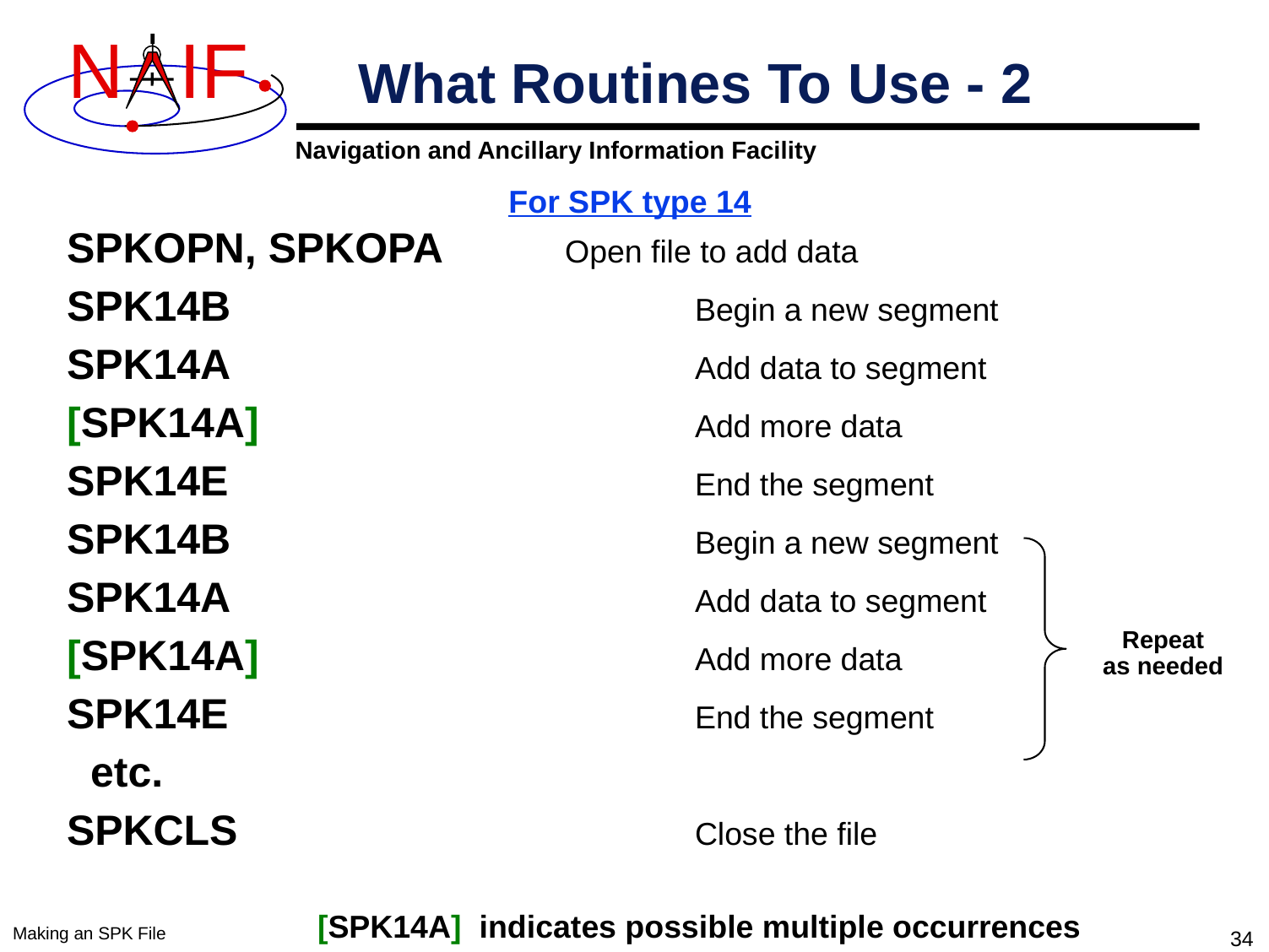

# What Routines To Use - 2
For SPK type 14
SPKOPN, SPKOPA	          Open file to add data
SPK14B	 	                     Begin a new segment
SPK14A		                     Add data to segment
[SPK14A]		                     Add more data
SPK14E		                     End the segment
SPK14B		                     Begin a new segment
SPK14A		                     Add data to segment
[SPK14A]		                     Add more data
SPK14E		                     End the segment
  etc.
SPKCLS		                     Close the file

Repeat
as needed
[SPK14A]  indicates possible multiple occurrences
Making an SPK File
34